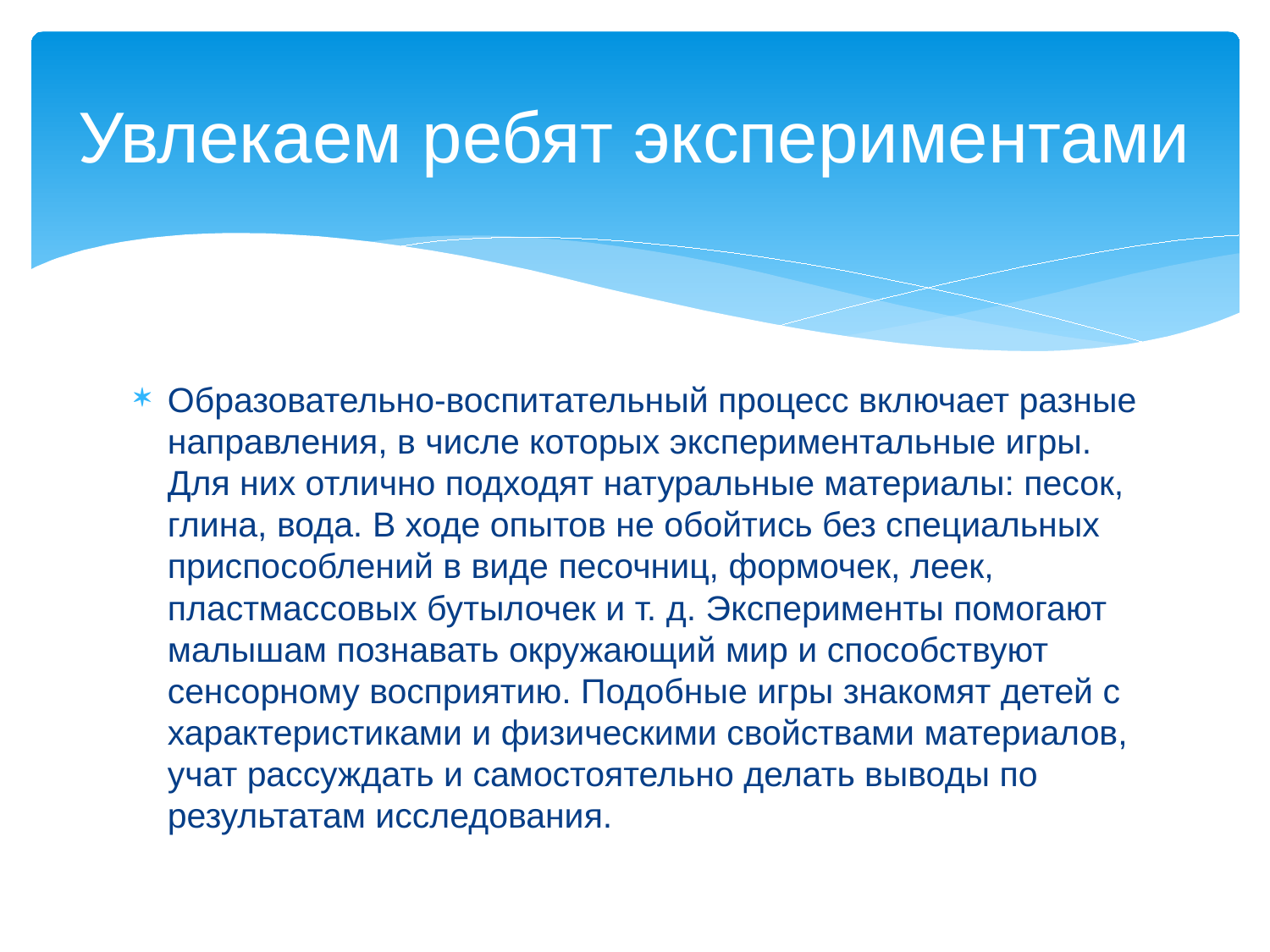

# Увлекаем ребят экспериментами
Образовательно-воспитательный процесс включает разные направления, в числе которых экспериментальные игры. Для них отлично подходят натуральные материалы: песок, глина, вода. В ходе опытов не обойтись без специальных приспособлений в виде песочниц, формочек, леек, пластмассовых бутылочек и т. д. Эксперименты помогают малышам познавать окружающий мир и способствуют сенсорному восприятию. Подобные игры знакомят детей с характеристиками и физическими свойствами материалов, учат рассуждать и самостоятельно делать выводы по результатам исследования.